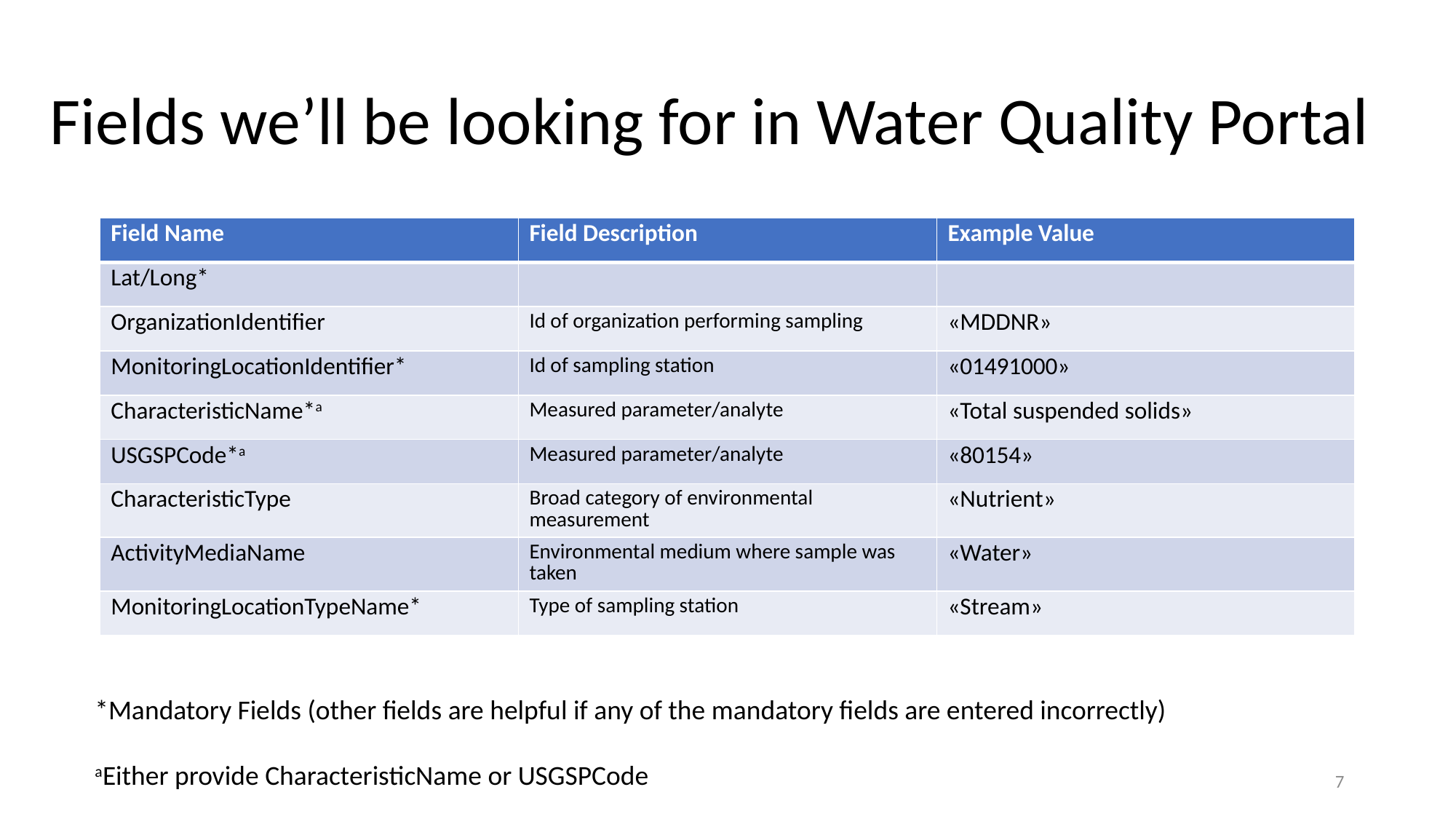

# Fields we’ll be looking for in Water Quality Portal
| Field Name | Field Description | Example Value |
| --- | --- | --- |
| Lat/Long\* |  |  |
| OrganizationIdentifier | Id of organization performing sampling | «MDDNR» |
| MonitoringLocationIdentifier\* | Id of sampling station | «01491000» |
| CharacteristicName\*a | Measured parameter/analyte | «Total suspended solids» |
| USGSPCode\*a | Measured parameter/analyte | «80154» |
| CharacteristicType | Broad category of environmental measurement | «Nutrient» |
| ActivityMediaName | Environmental medium where sample was taken | «Water» |
| MonitoringLocationTypeName\* | Type of sampling station | «Stream» |
*Mandatory Fields (other fields are helpful if any of the mandatory fields are entered incorrectly)

aEither provide CharacteristicName or USGSPCode

7